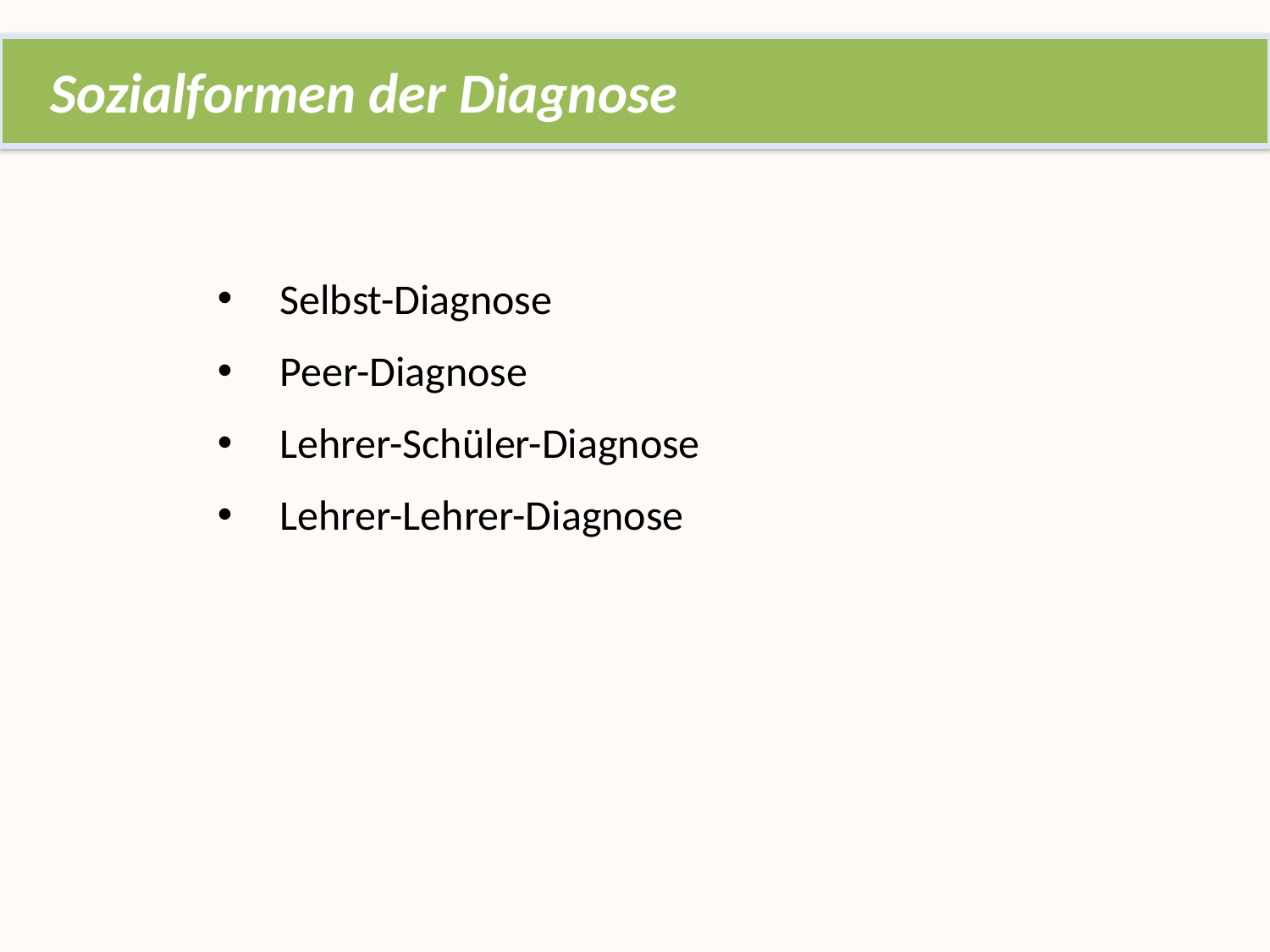

Sozialformen der Diagnose
Selbst-Diagnose
Peer-Diagnose
Lehrer-Schüler-Diagnose
Lehrer-Lehrer-Diagnose